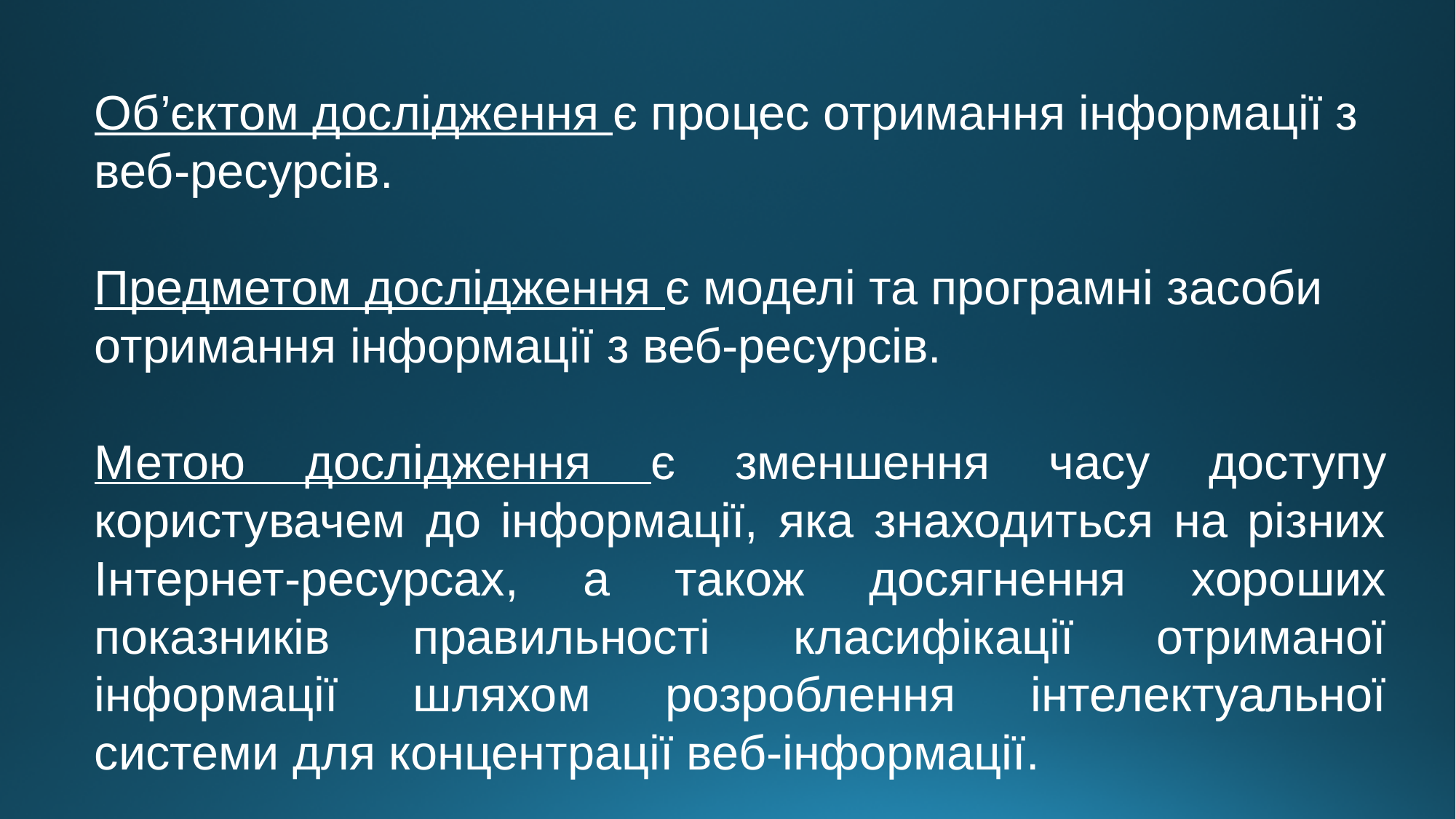

Об’єктом дослідження є процес отримання інформації з веб-ресурсів.
Предметом дослідження є моделі та програмні засоби
отримання інформації з веб-ресурсів.
Метою дослідження є зменшення часу доступу користувачем до інформації, яка знаходиться на різних Інтернет-ресурсах, а також досягнення хороших показників правильності класифікації отриманої інформації шляхом розроблення інтелектуальної системи для концентрації веб-інформації.